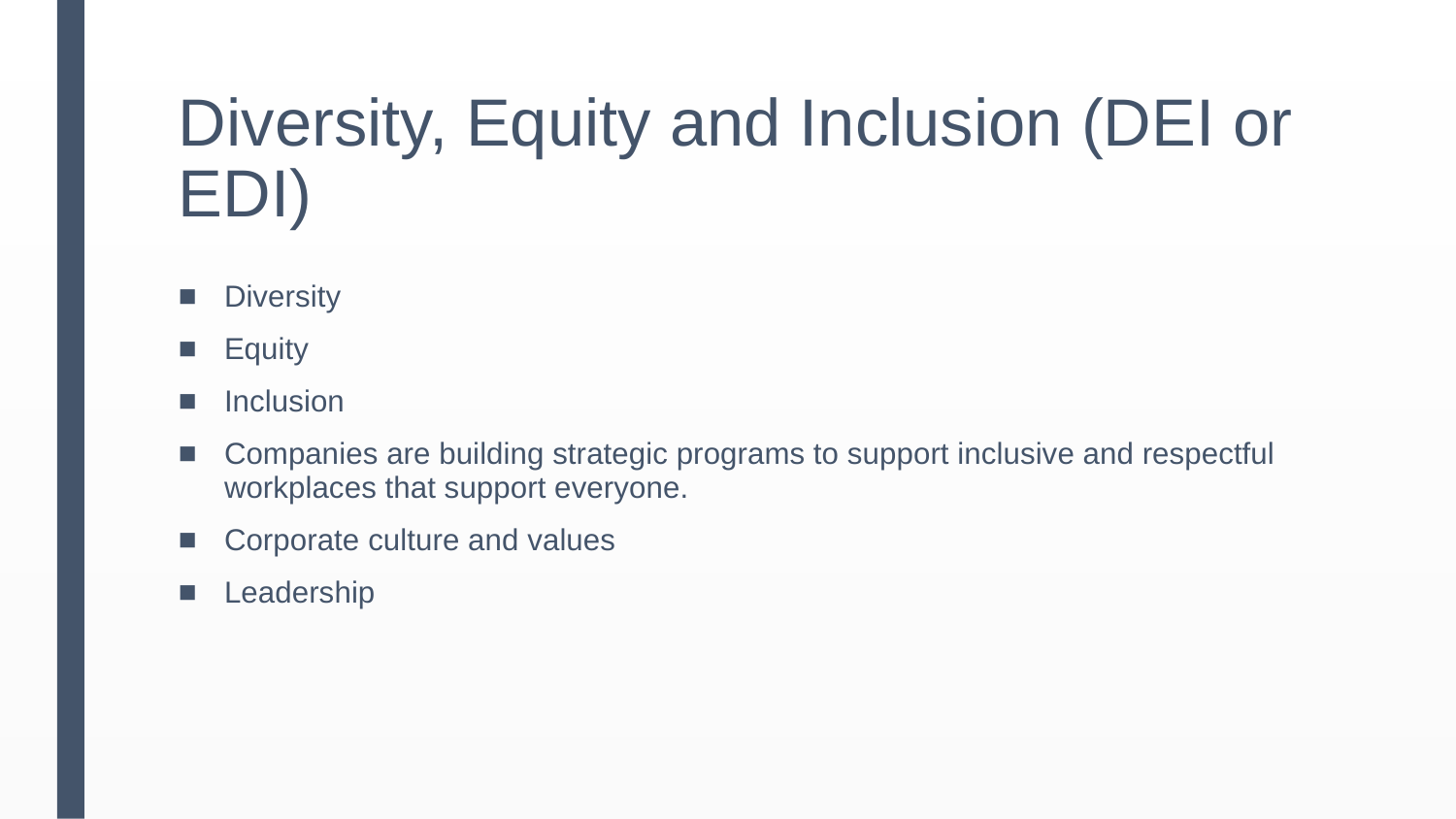

# Diversity, Equity and Inclusion (DEI or EDI)
Diversity
Equity
Inclusion
Companies are building strategic programs to support inclusive and respectful workplaces that support everyone.
Corporate culture and values
Leadership